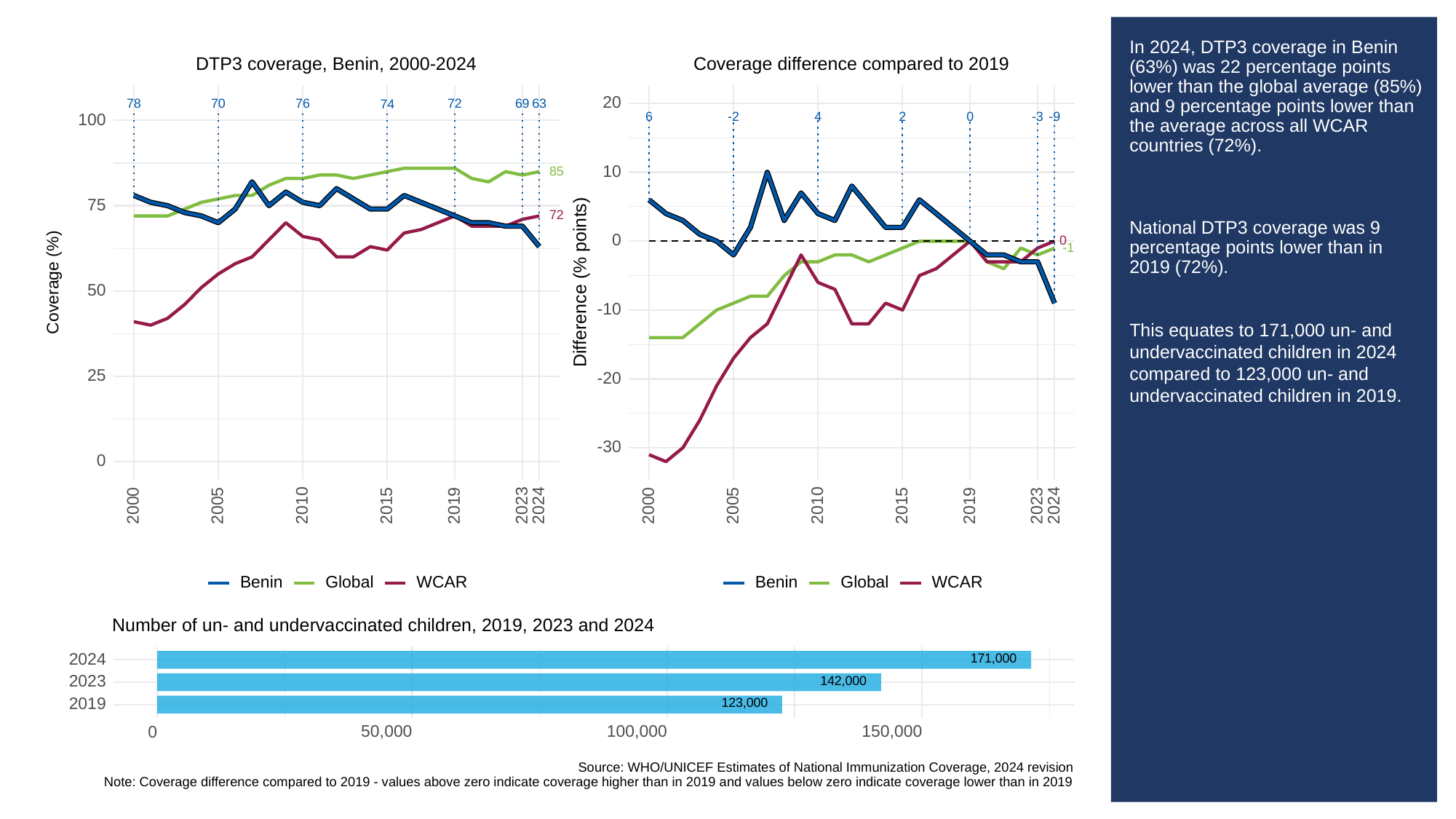

# In 2024, DTP3 coverage in Benin (63%) was 22 percentage points lower than the global average (85%) and 9 percentage points lower than the average across all WCAR countries (72%).

National DTP3 coverage was 9 percentage points lower than in 2019 (72%).

This equates to 171,000 un- and undervaccinated children in 2024 compared to 123,000 un- and undervaccinated children in 2019.

Coverage difference compared to 2019
DTP3 coverage, Benin, 2000-2024

20
63
78
70
76
69
72
74

-3
6
0
-9
-2
2
4

100

10
85

75

72

0
0

-1

Difference (% points)
Coverage (%)

50

-10

25
-20

-30

0

2023
2023
2000
2005
2010
2015
2019
2024
2000
2005
2010
2015
2019
2024
Global
WCAR
Global
WCAR
Benin
Benin

Number of un- and undervaccinated children, 2019, 2023 and 2024

171,000
2024

142,000
2023

123,000
2019

50,000
100,000
150,000
0
Source: WHO/UNICEF Estimates of National Immunization Coverage, 2024 revision
Note: Coverage difference compared to 2019 - values above zero indicate coverage higher than in 2019 and values below zero indicate coverage lower than in 2019